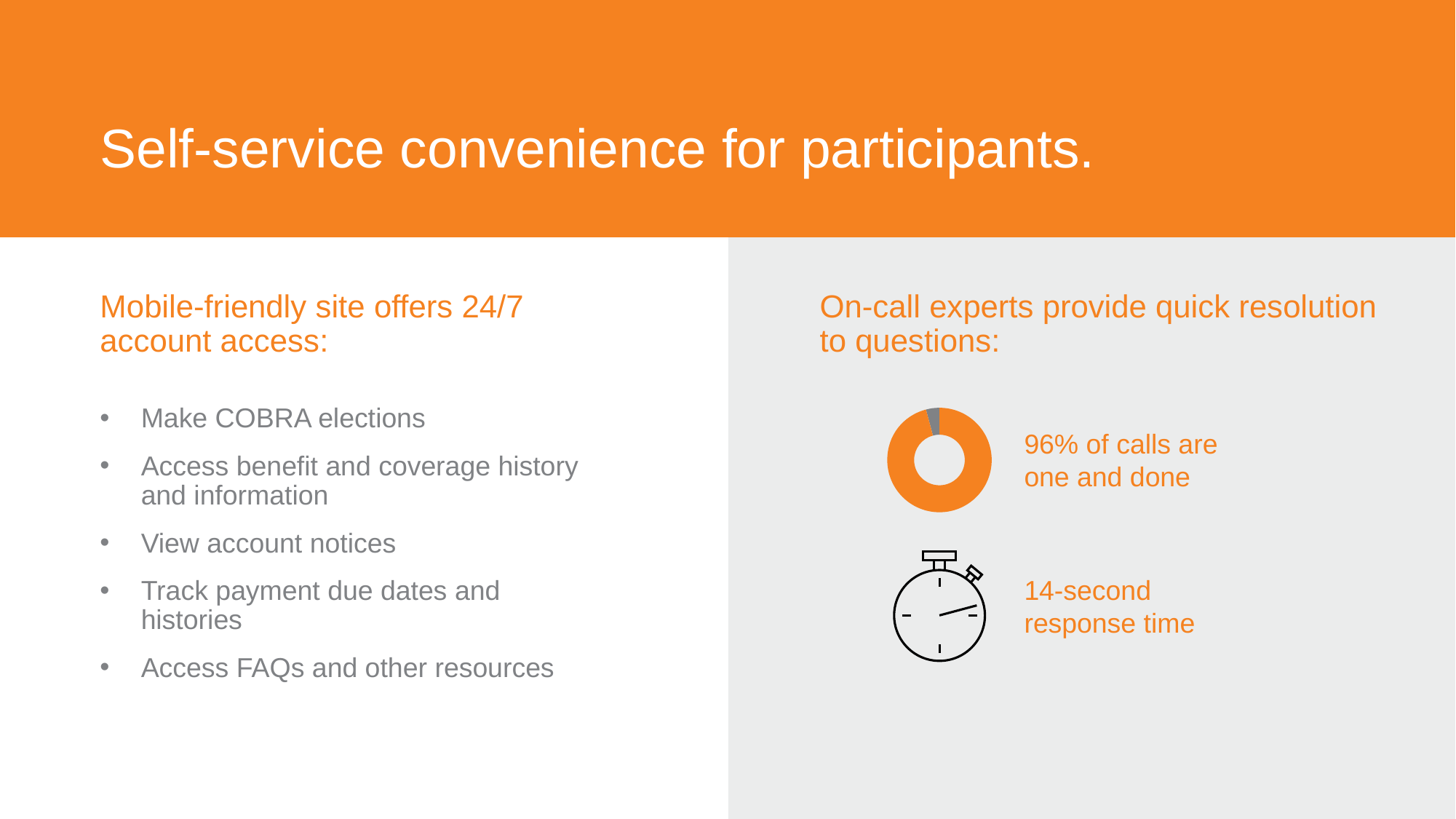

# Self-service convenience for participants.

Mobile-friendly site offers 24/7
account access:
On-call experts provide quick resolution
to questions:
Make COBRA elections
Access benefit and coverage history and information
View account notices
Track payment due dates and histories
Access FAQs and other resources

96% of calls are one and done

14-second response time